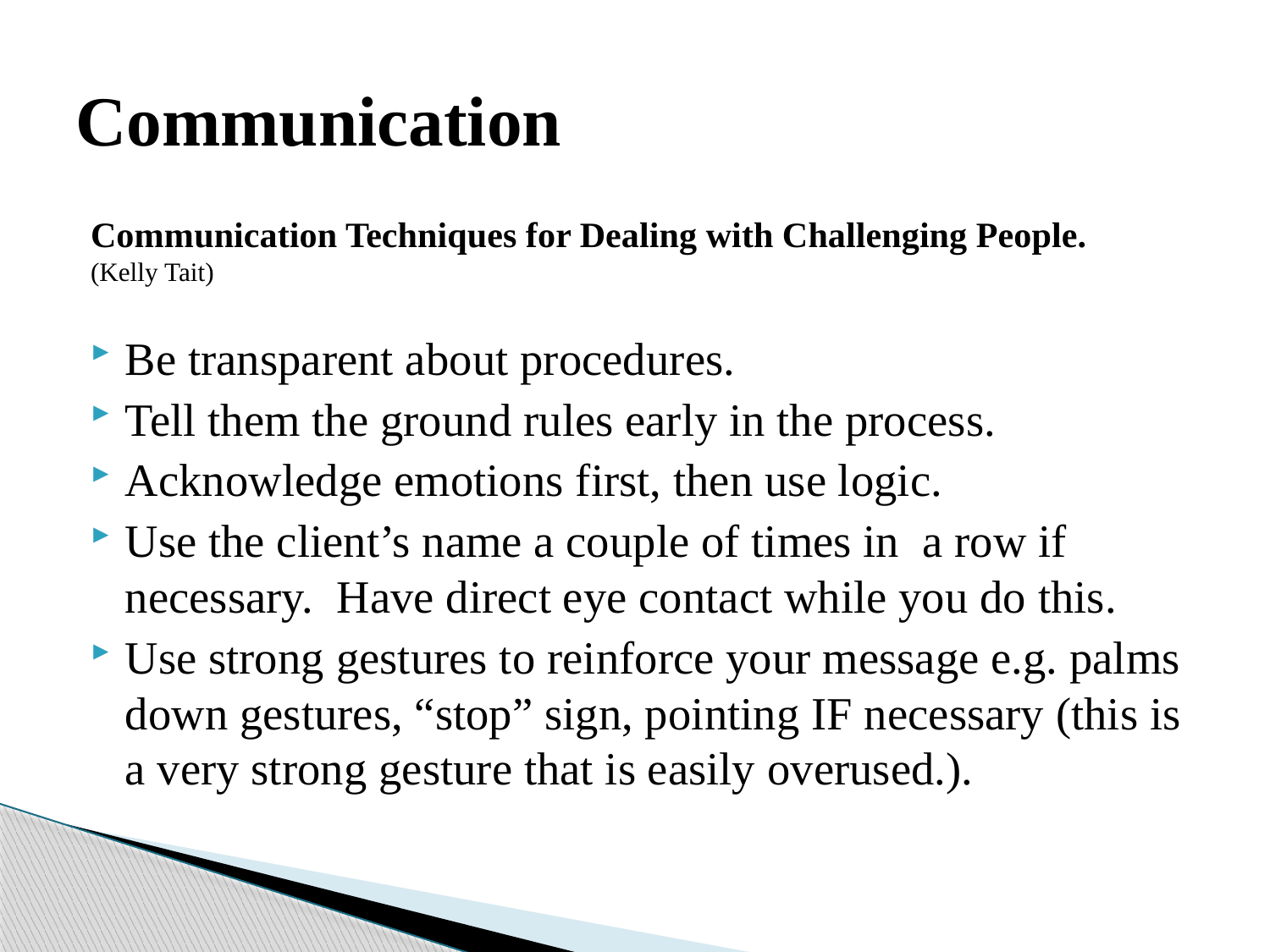

# Communication
Communication Techniques for Dealing with Challenging People.  		(Kelly Tait)

Be transparent about procedures.
Tell them the ground rules early in the process.
Acknowledge emotions first, then use logic.
Use the client’s name a couple of times in  a row if necessary.  Have direct eye contact while you do this.
Use strong gestures to reinforce your message e.g. palms down gestures, “stop” sign, pointing IF necessary (this is a very strong gesture that is easily overused.).